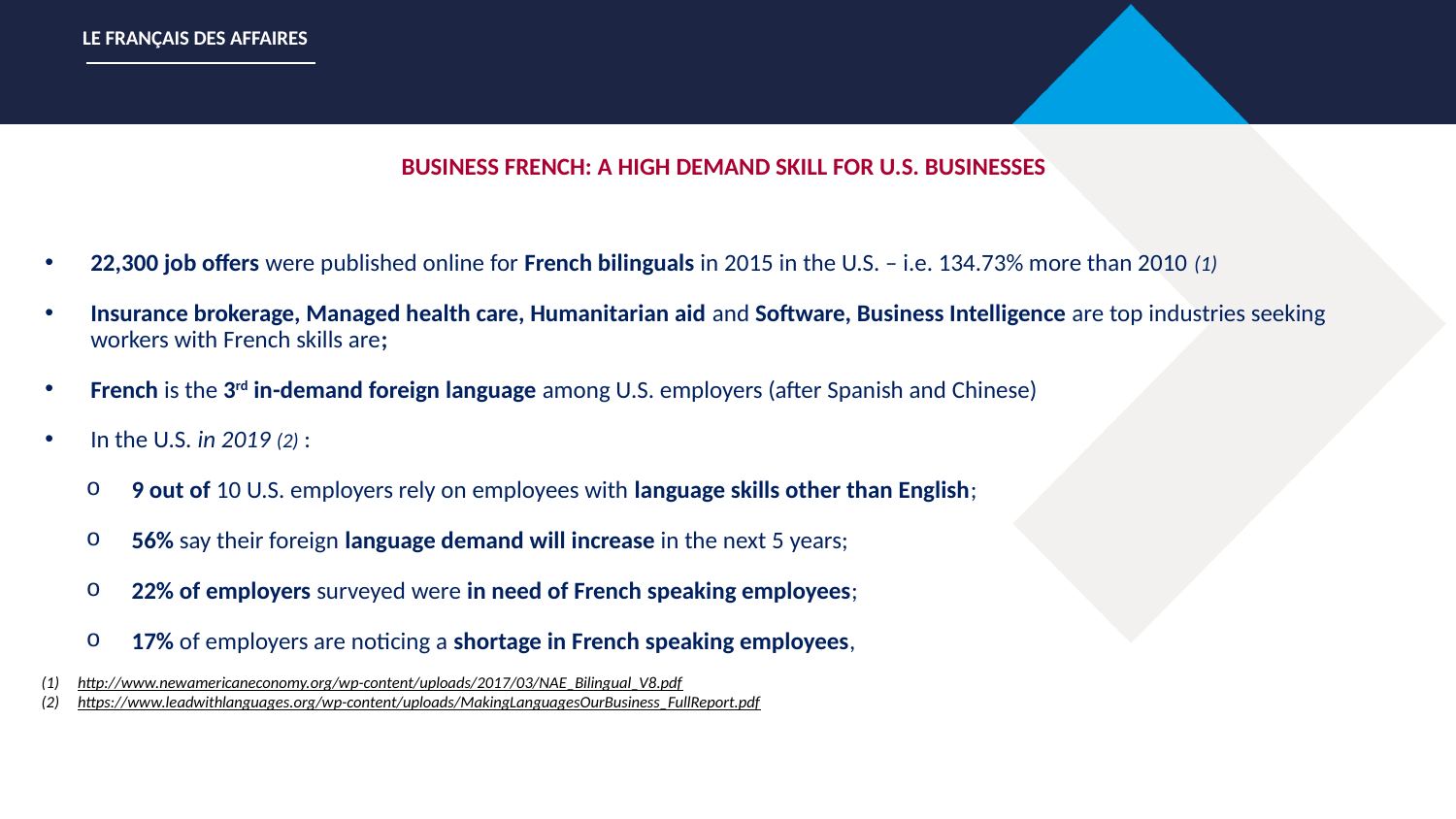

LE FRANÇAIS DES AFFAIRES
BUSINESS FRENCH: A HIGH DEMAND SKILL FOR U.S. BUSINESSES

22,300 job offers were published online for French bilinguals in 2015 in the U.S. – i.e. 134.73% more than 2010 (1)
Insurance brokerage, Managed health care, Humanitarian aid and Software, Business Intelligence are top industries seeking workers with French skills are;
French is the 3rd in-demand foreign language among U.S. employers (after Spanish and Chinese)
In the U.S. in 2019 (2) :
9 out of 10 U.S. employers rely on employees with language skills other than English;
56% say their foreign language demand will increase in the next 5 years;
22% of employers surveyed were in need of French speaking employees;
17% of employers are noticing a shortage in French speaking employees,
http://www.newamericaneconomy.org/wp-content/uploads/2017/03/NAE_Bilingual_V8.pdf
https://www.leadwithlanguages.org/wp-content/uploads/MakingLanguagesOurBusiness_FullReport.pdf

24 novembre 2020
2